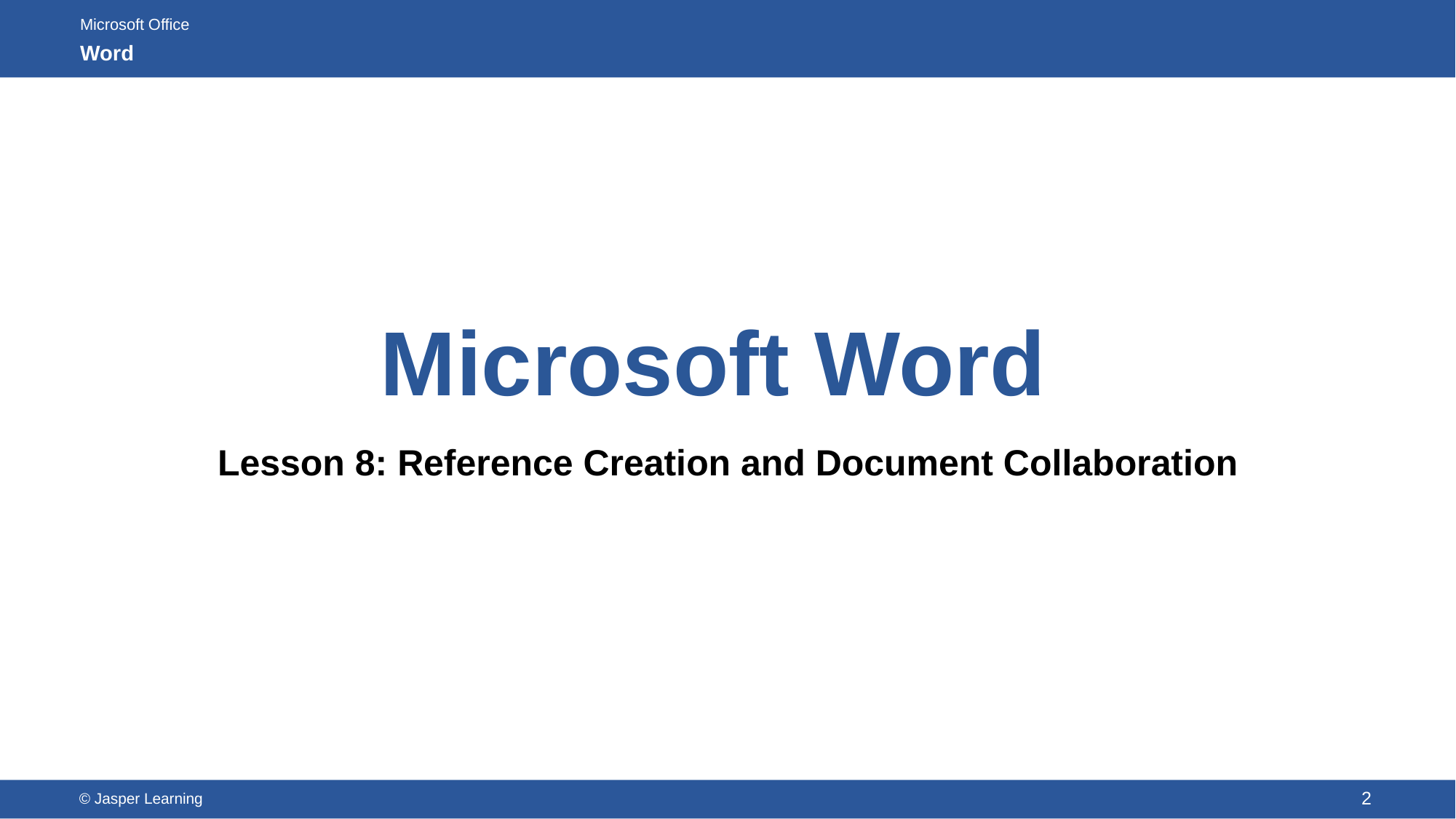

# Microsoft Word
Lesson 8: Reference Creation and Document Collaboration
2
© Jasper Learning